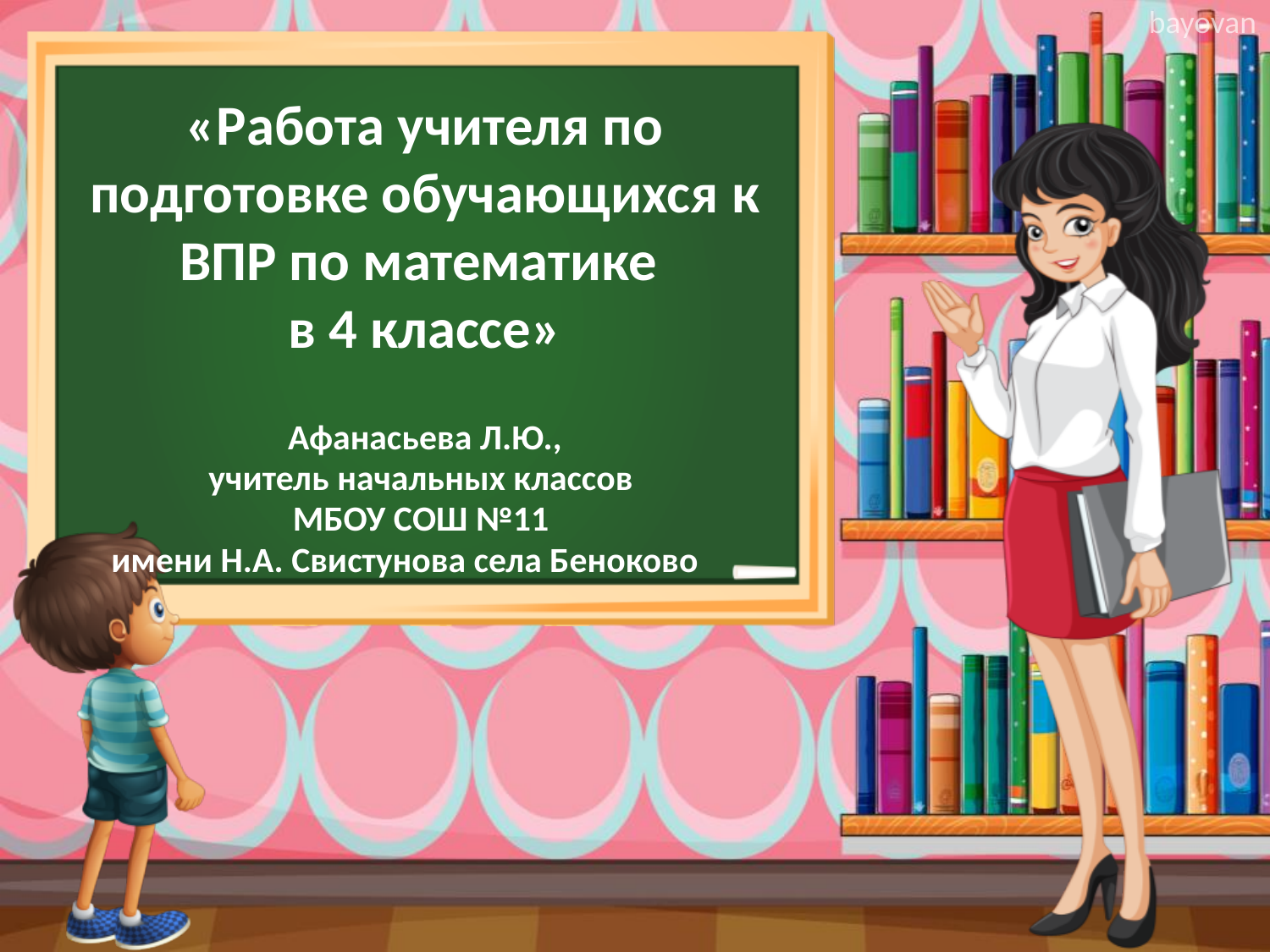

# «Работа учителя по подготовке обучающихся к ВПР по математике в 4 классе»
Афанасьева Л.Ю.,
учитель начальных классов
МБОУ СОШ №11
имени Н.А. Свистунова села Беноково